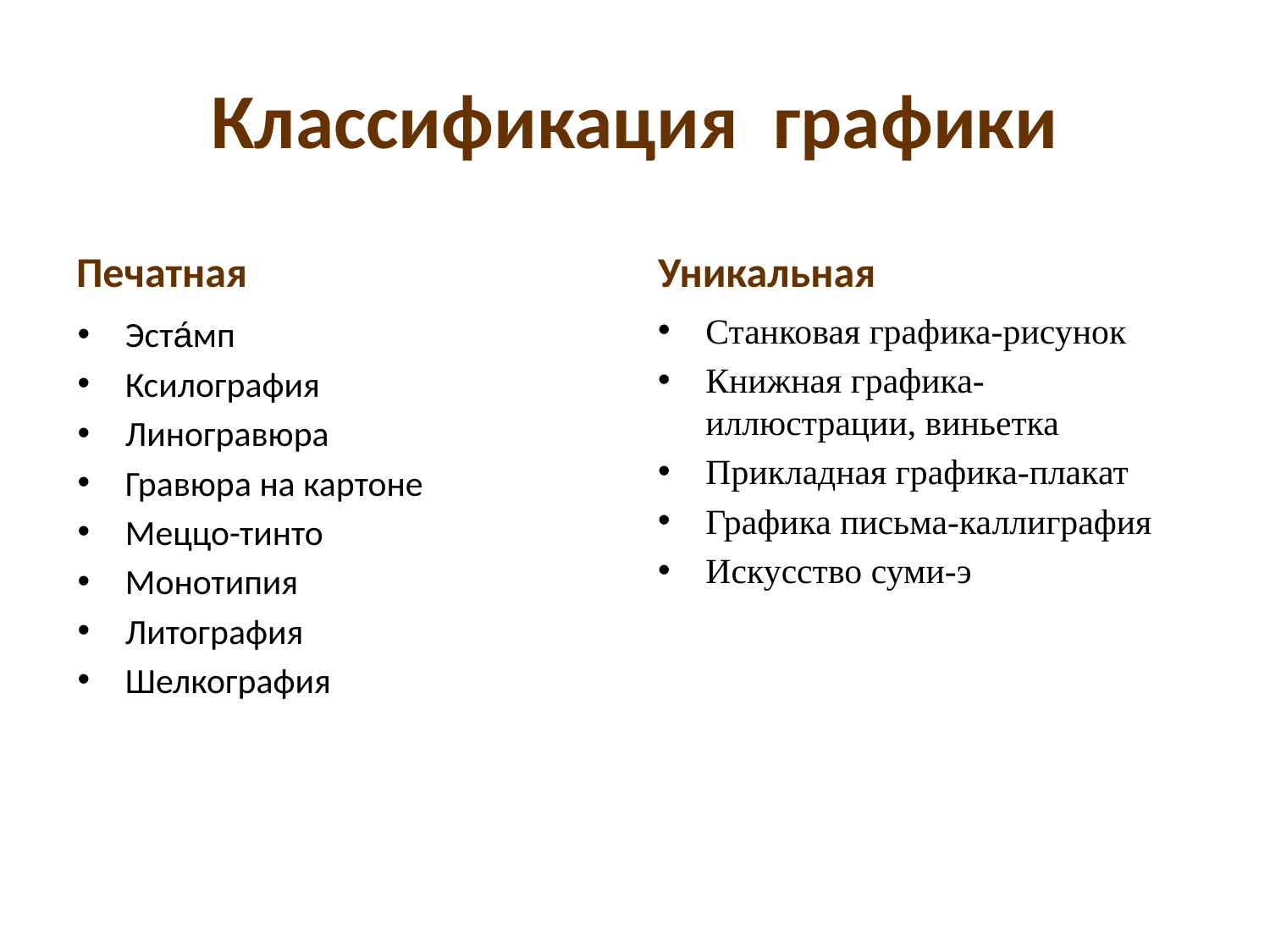

# Классификация  графики
Печатная
Уникальная
Станковая графика-рисунок
Книжная графика-иллюстрации, виньетка
Прикладная графика-плакат
Графика письма-каллиграфия
Искусство суми-э
Эста́мп
Ксилография
Линогравюра
Гравюра на картоне
Меццо-тинто
Монотипия
Литография
Шелкография